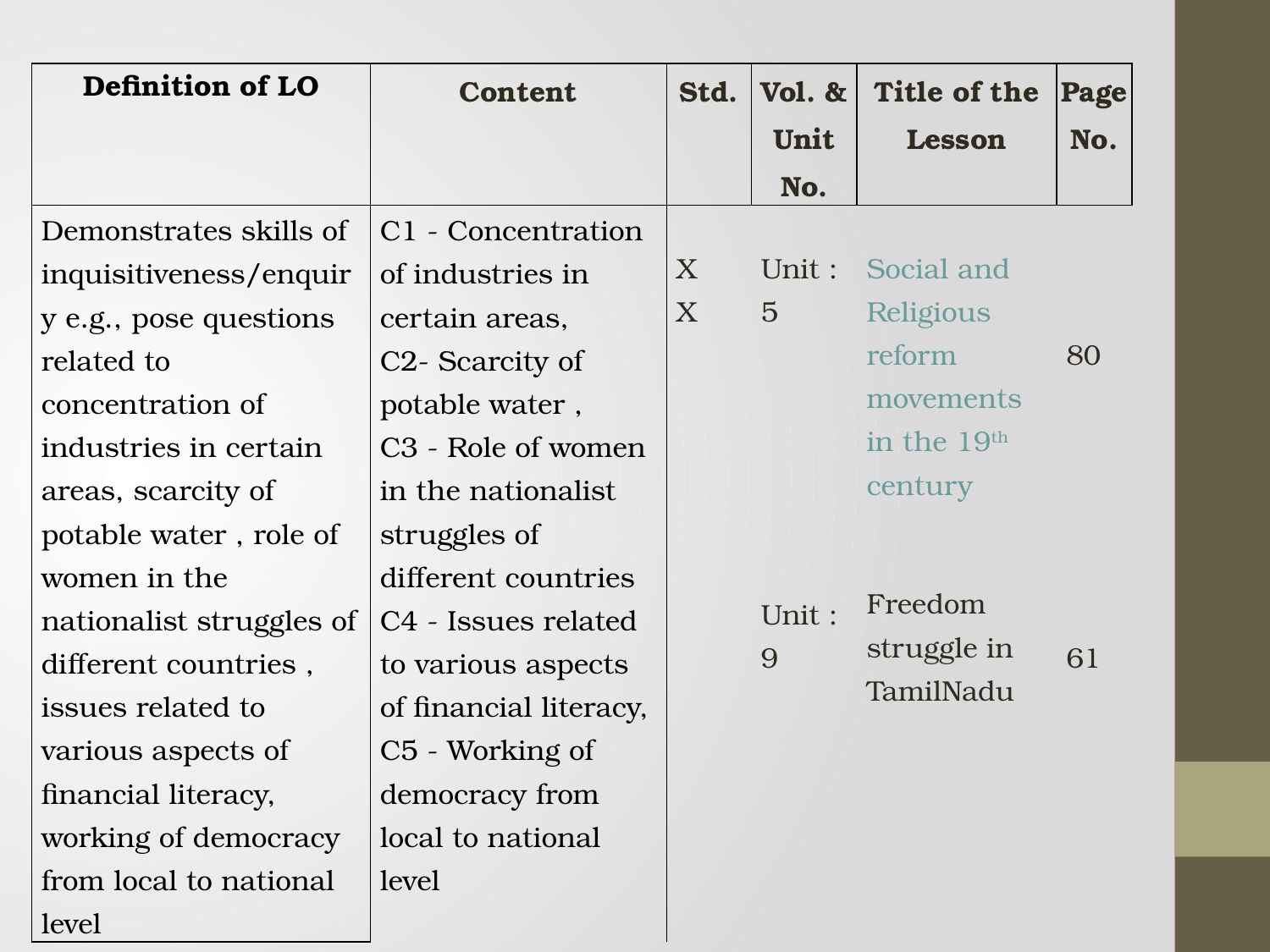

| Definition of LO | Content | Std. | Vol. & Unit No. | Title of the Lesson | Page No. |
| --- | --- | --- | --- | --- | --- |
| Demonstrates skills of inquisitiveness/enquiry e.g., pose questions related to concentration of industries in certain areas, scarcity of potable water , role of women in the nationalist struggles of different countries , issues related to various aspects of financial literacy, working of democracy from local to national level | C1 - Concentration of industries in certain areas, C2- Scarcity of potable water , C3 - Role of women in the nationalist struggles of different countries C4 - Issues related to various aspects of financial literacy, C5 - Working of democracy from local to national level | X X | Unit : 5 Unit : 9 | Social and Religious reform movements in the 19th century Freedom struggle in TamilNadu | 80 61 |